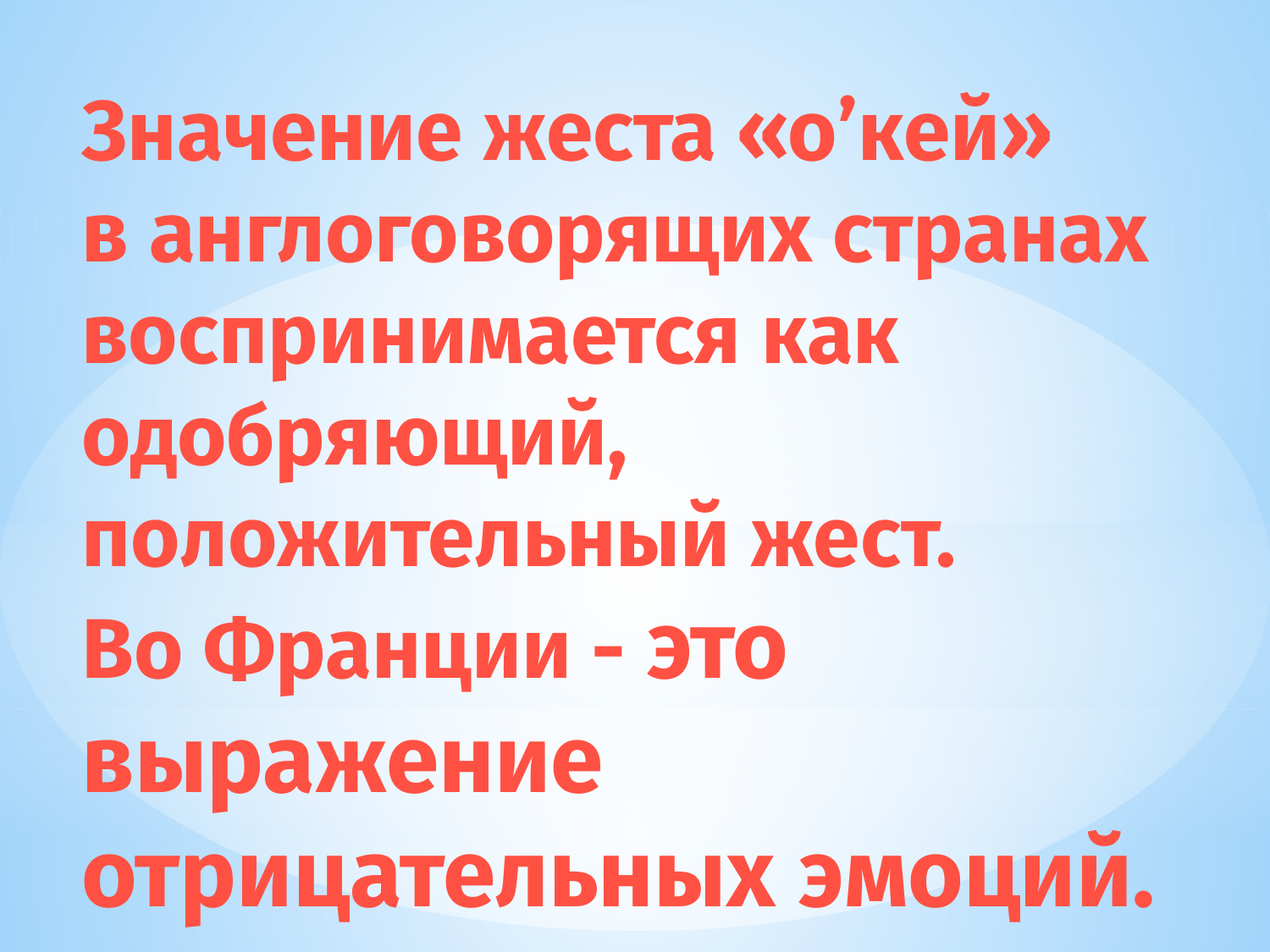

Значение жеста «о’кей»
в англоговорящих странах воcпринимается как одобряющий, положительный жест.
Во Франции - это выражение отрицательных эмоций.